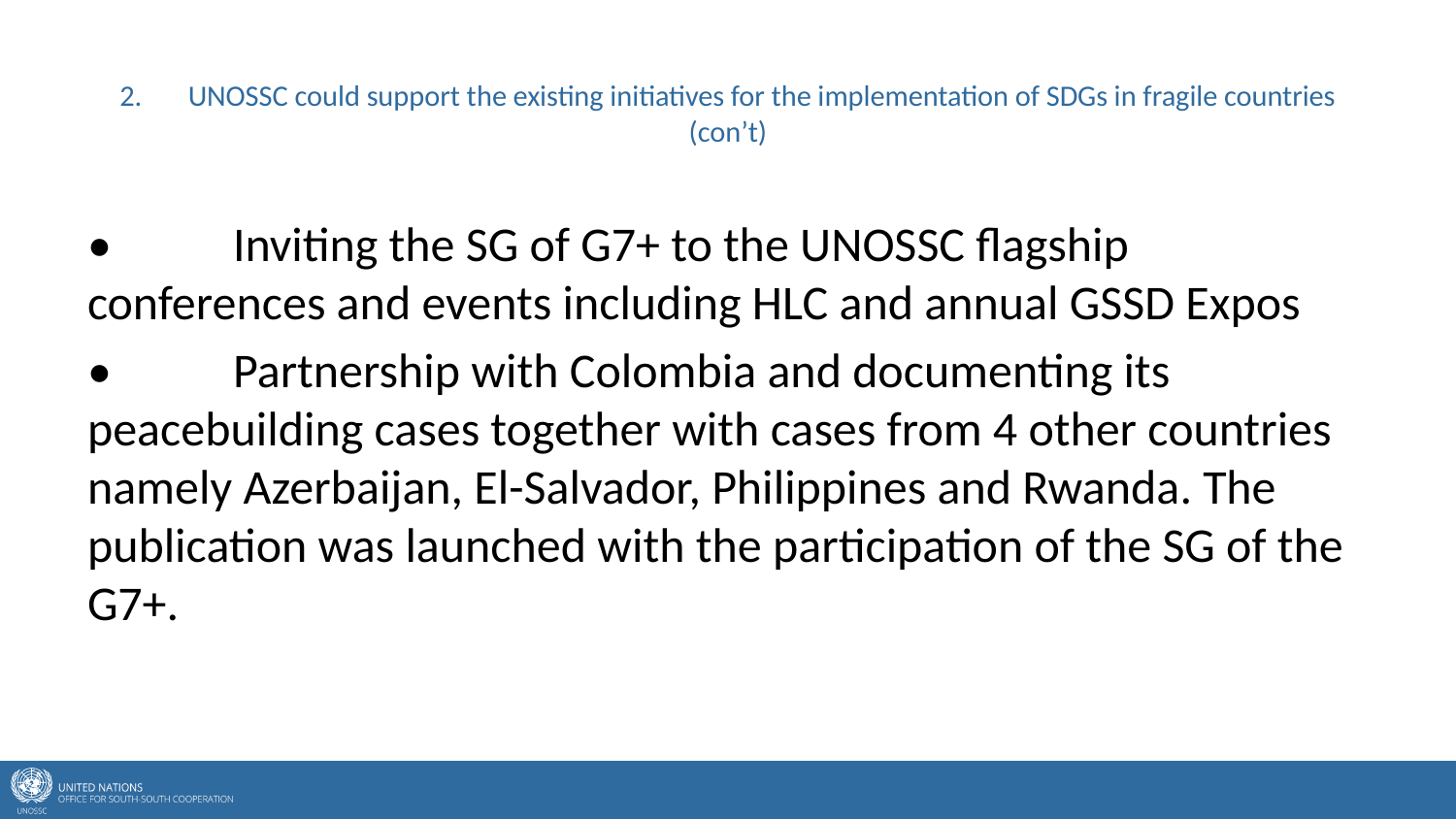

# 2.	UNOSSC could support the existing initiatives for the implementation of SDGs in fragile countries (con’t)
•	Inviting the SG of G7+ to the UNOSSC flagship conferences and events including HLC and annual GSSD Expos
•	Partnership with Colombia and documenting its peacebuilding cases together with cases from 4 other countries namely Azerbaijan, El-Salvador, Philippines and Rwanda. The publication was launched with the participation of the SG of the G7+.